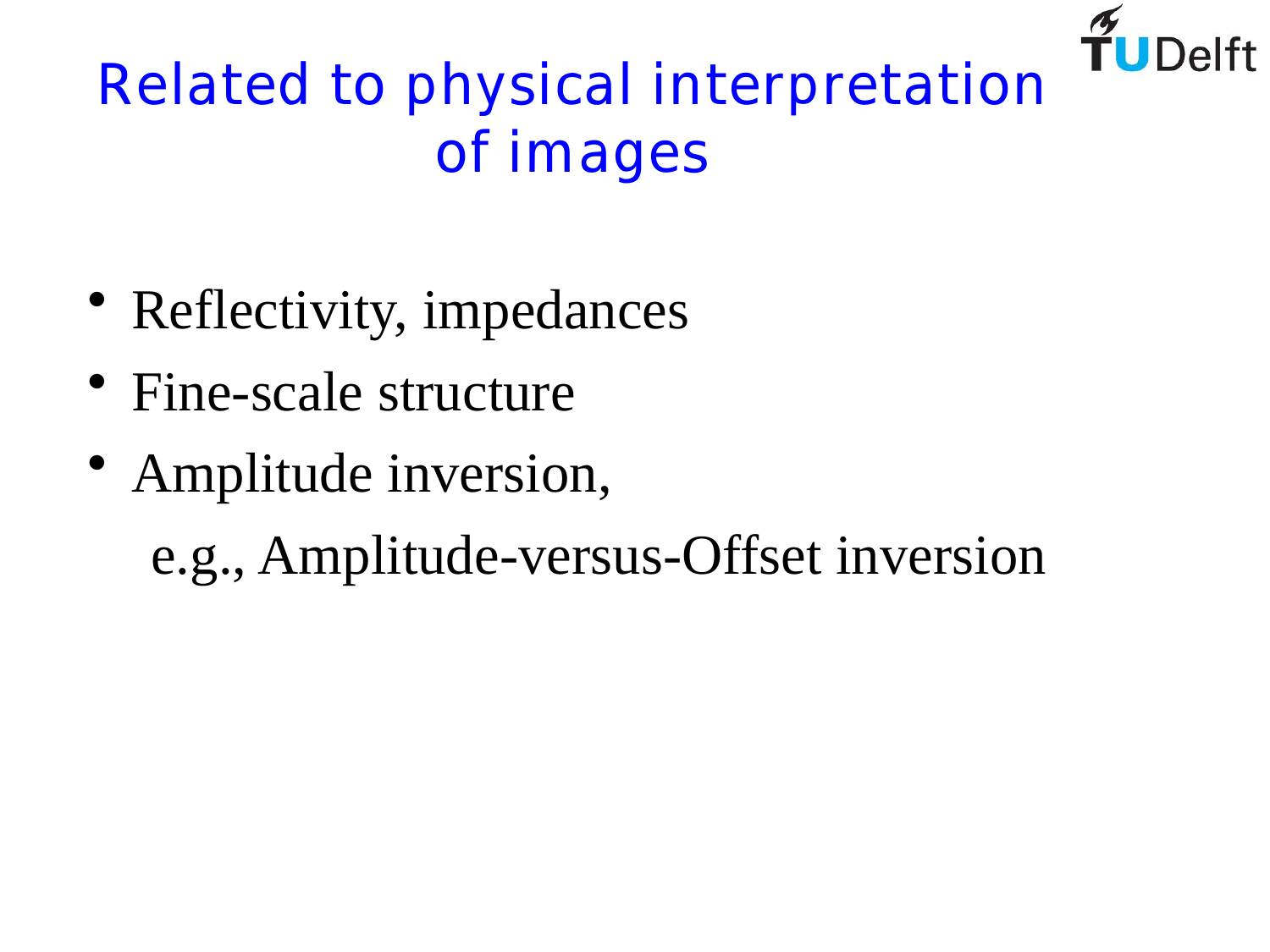

# Related to physical interpretation of images
 Reflectivity, impedances
 Fine-scale structure
 Amplitude inversion,
e.g., Amplitude-versus-Offset inversion